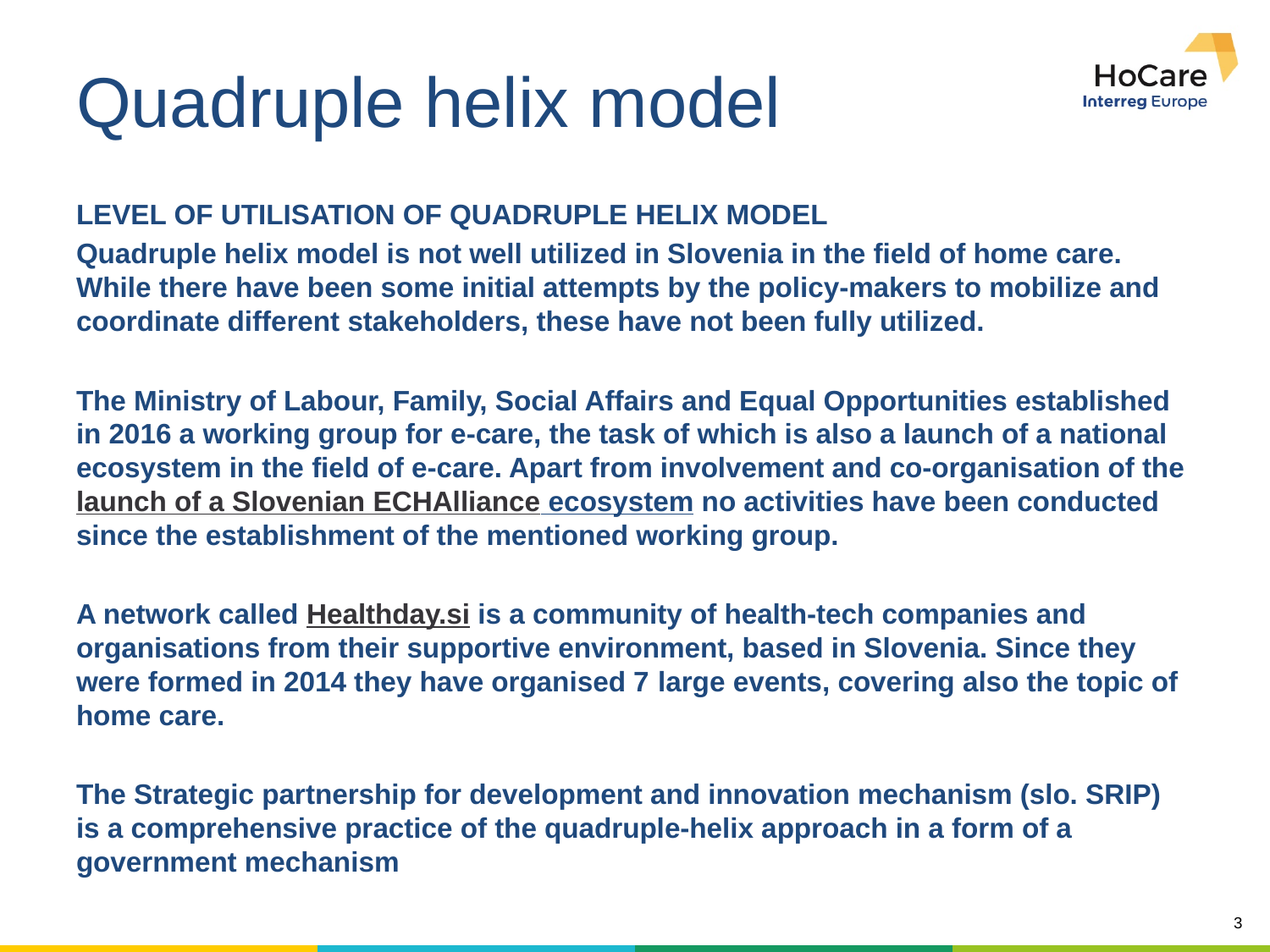

# Quadruple helix model
LEVEL OF UTILISATION OF QUADRUPLE HELIX MODEL
Quadruple helix model is not well utilized in Slovenia in the field of home care. While there have been some initial attempts by the policy-makers to mobilize and coordinate different stakeholders, these have not been fully utilized.

The Ministry of Labour, Family, Social Affairs and Equal Opportunities established in 2016 a working group for e-care, the task of which is also a launch of a national ecosystem in the field of e-care. Apart from involvement and co-organisation of the launch of a Slovenian ECHAlliance ecosystem no activities have been conducted since the establishment of the mentioned working group.

A network called Healthday.si is a community of health-tech companies and organisations from their supportive environment, based in Slovenia. Since they were formed in 2014 they have organised 7 large events, covering also the topic of home care.

The Strategic partnership for development and innovation mechanism (slo. SRIP) is a comprehensive practice of the quadruple-helix approach in a form of a government mechanism